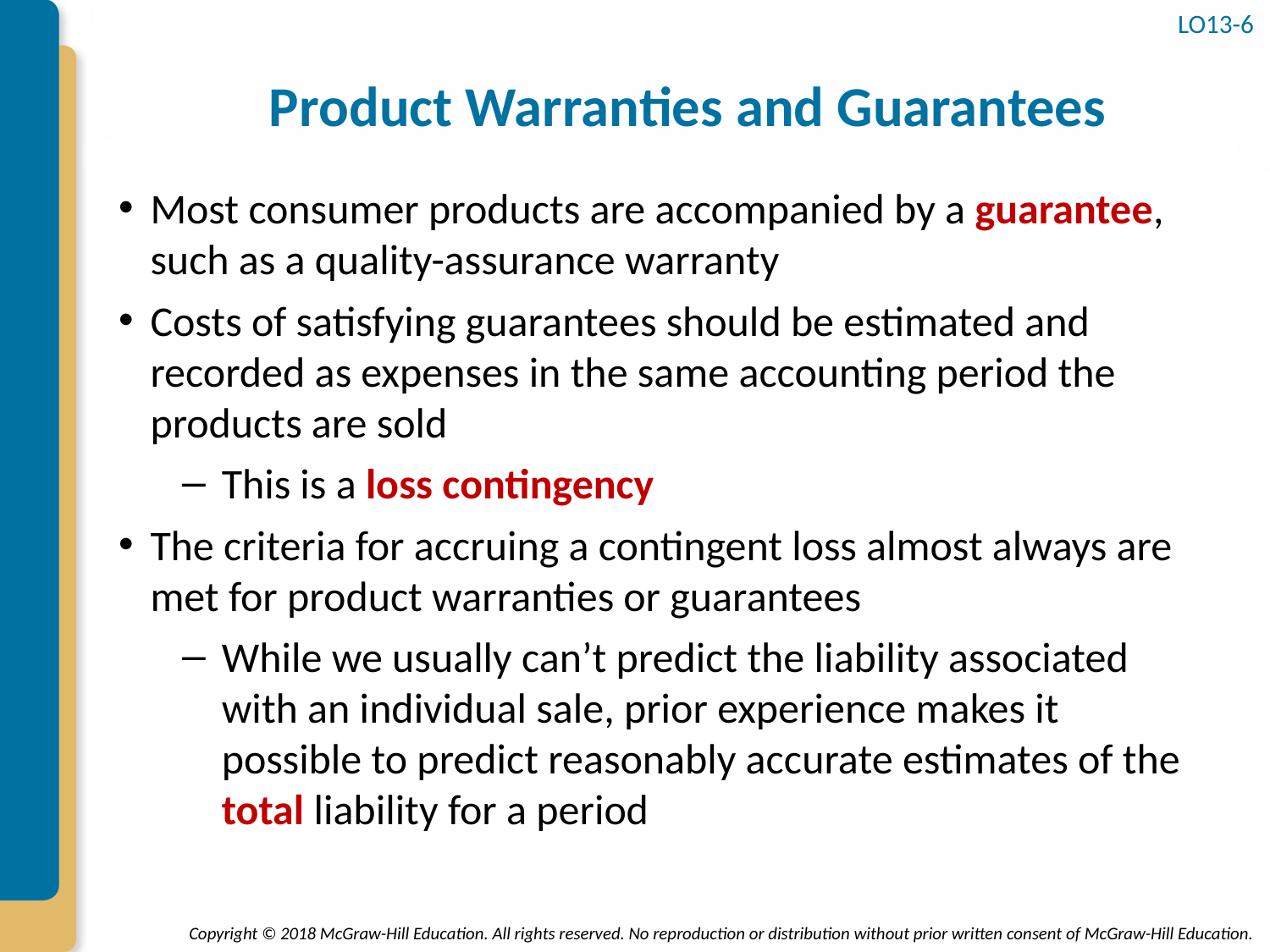

# Product Warranties and Guarantees
LO13-6
Most consumer products are accompanied by a guarantee, such as a quality-assurance warranty
Costs of satisfying guarantees should be estimated and recorded as expenses in the same accounting period the products are sold
This is a loss contingency
The criteria for accruing a contingent loss almost always are met for product warranties or guarantees
While we usually can’t predict the liability associated with an individual sale, prior experience makes it possible to predict reasonably accurate estimates of the total liability for a period